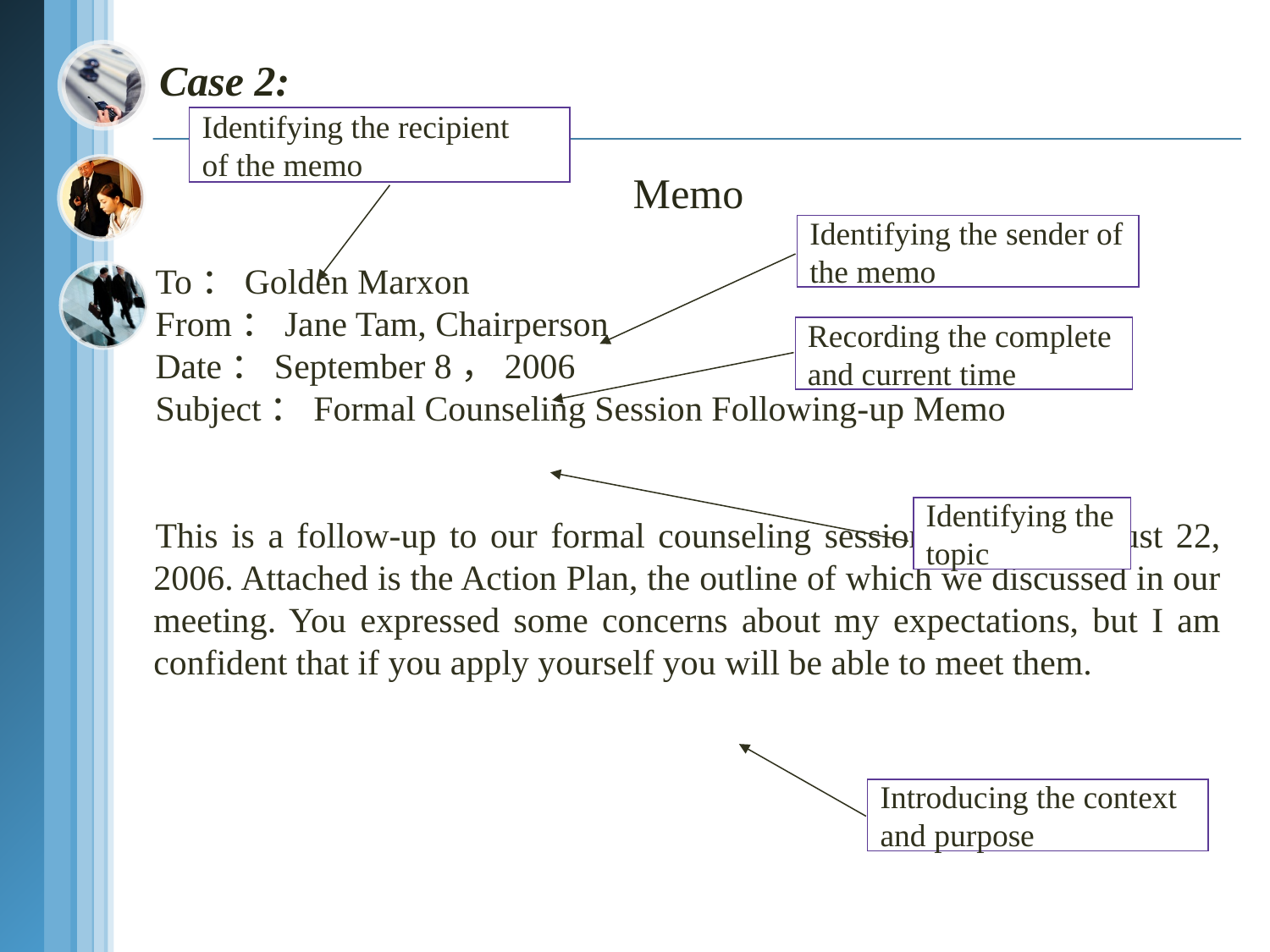

# Case 2:
Identifying the recipient
of the memo

Identifying the sender of the memo

Recording the complete and current time

Identifying the topic

Introducing the context and purpose
Memo

To：Golden Marxon
From：Jane Tam, Chairperson
Date：September 8，2006
Subject：Formal Counseling Session Following-up Memo

This is a follow-up to our formal counseling session held on August 22, 2006. Attached is the Action Plan, the outline of which we discussed in our meeting. You expressed some concerns about my expectations, but I am confident that if you apply yourself you will be able to meet them.